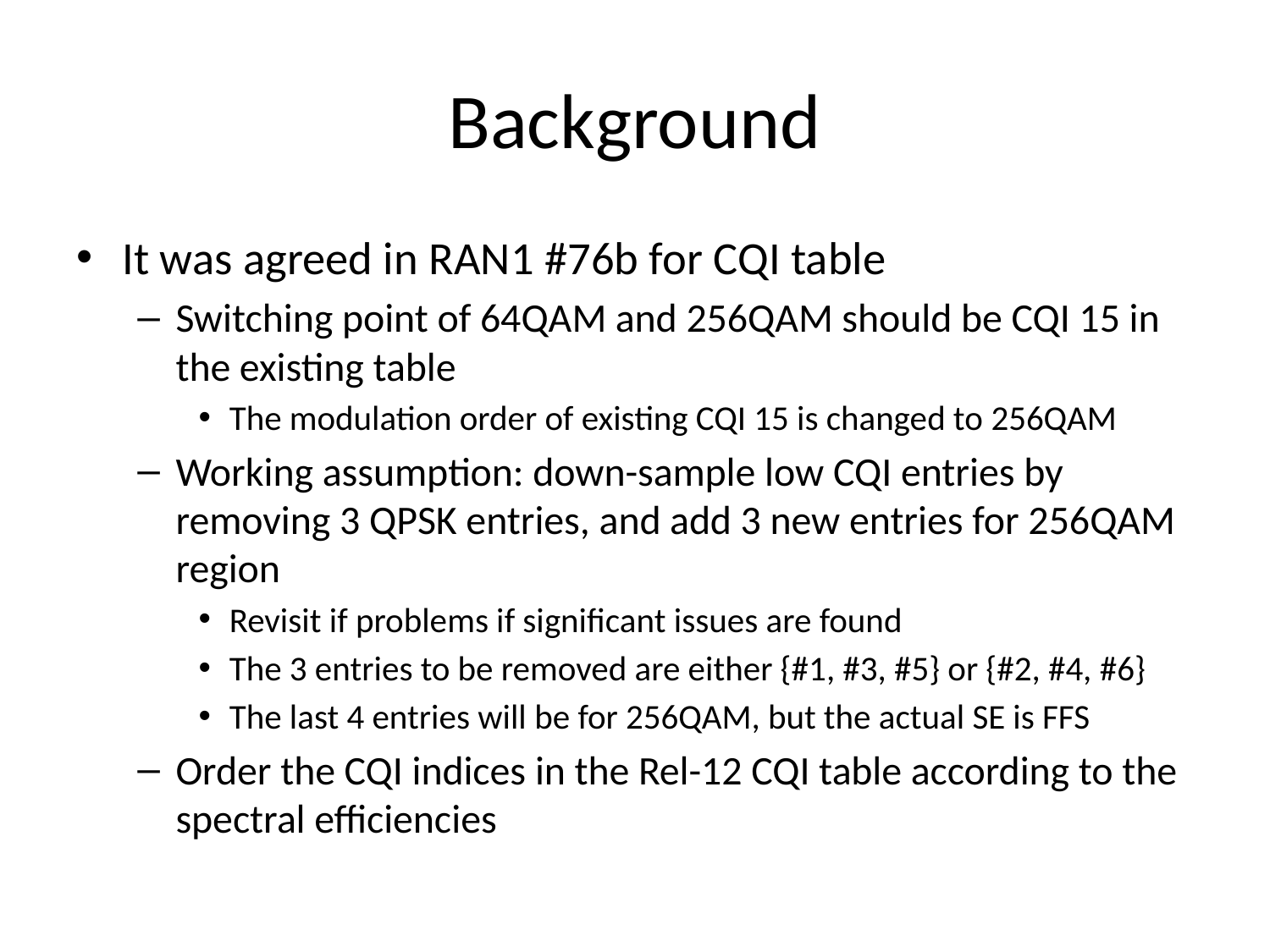

# Background
It was agreed in RAN1 #76b for CQI table
Switching point of 64QAM and 256QAM should be CQI 15 in the existing table
The modulation order of existing CQI 15 is changed to 256QAM
Working assumption: down-sample low CQI entries by removing 3 QPSK entries, and add 3 new entries for 256QAM region
Revisit if problems if significant issues are found
The 3 entries to be removed are either {#1, #3, #5} or {#2, #4, #6}
The last 4 entries will be for 256QAM, but the actual SE is FFS
Order the CQI indices in the Rel-12 CQI table according to the spectral efficiencies